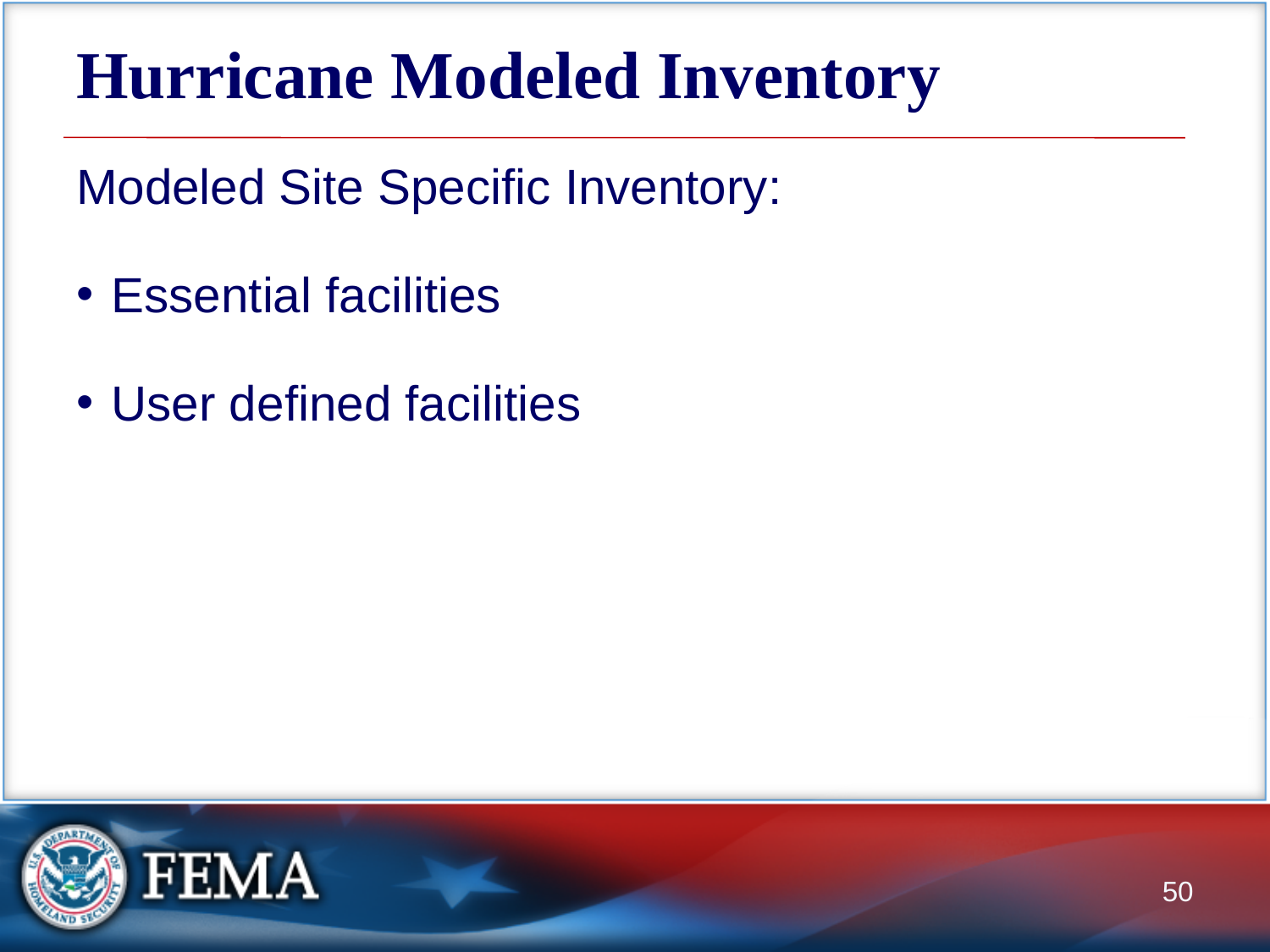

# Hurricane Modeled Inventory
Modeled Site Specific Inventory:
Essential facilities
User defined facilities
50